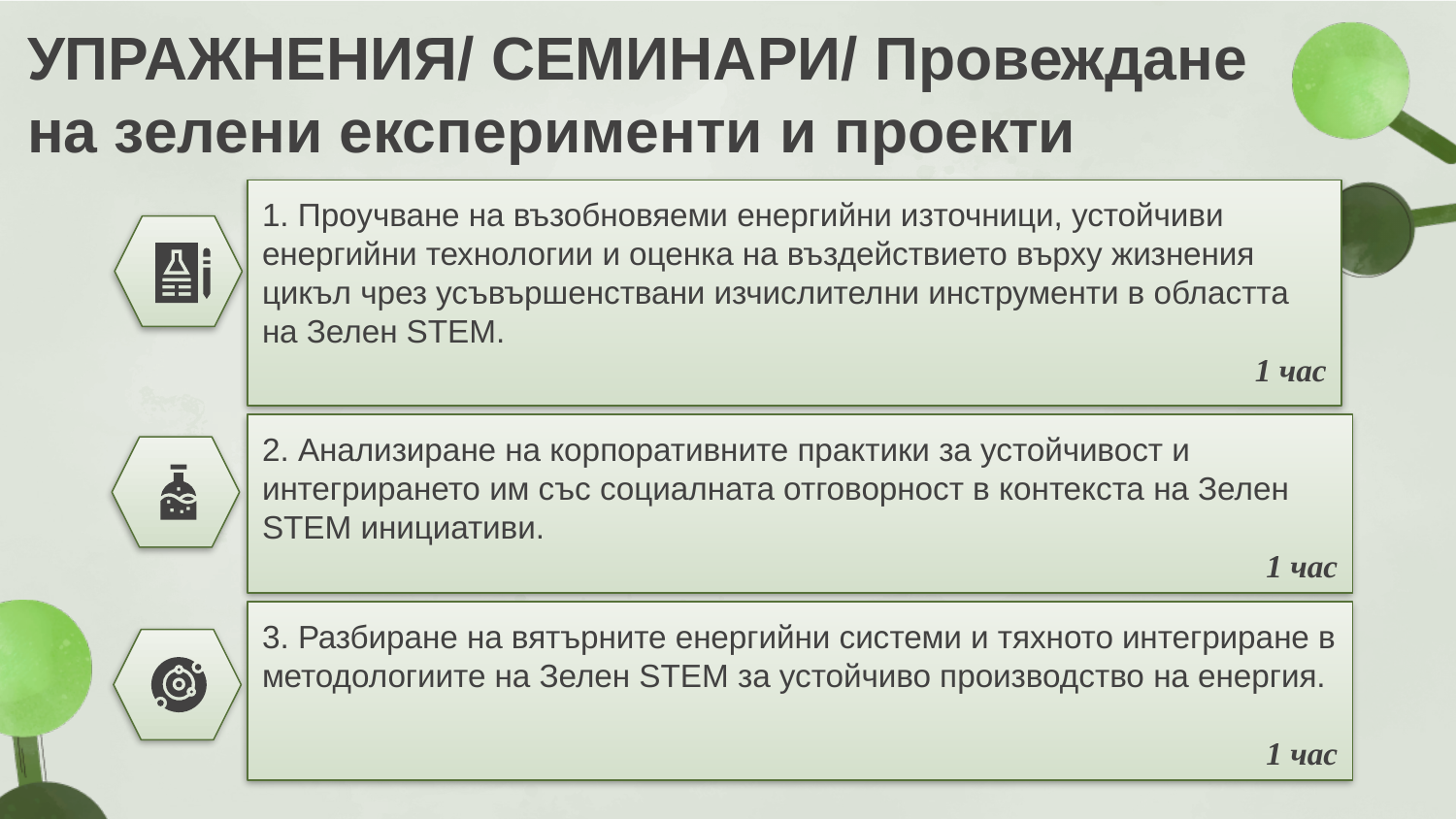

# УПРАЖНЕНИЯ/ СЕМИНАРИ/ Провеждане на зелени експерименти и проекти
1. Проучване на възобновяеми енергийни източници, устойчиви енергийни технологии и оценка на въздействието върху жизнения цикъл чрез усъвършенствани изчислителни инструменти в областта на Зелен STEM.
1 час

2. Анализиране на корпоративните практики за устойчивост и интегрирането им със социалната отговорност в контекста на Зелен STEM инициативи.
1 час

3. Разбиране на вятърните енергийни системи и тяхното интегриране в методологиите на Зелен STEM за устойчиво производство на енергия.

1 час